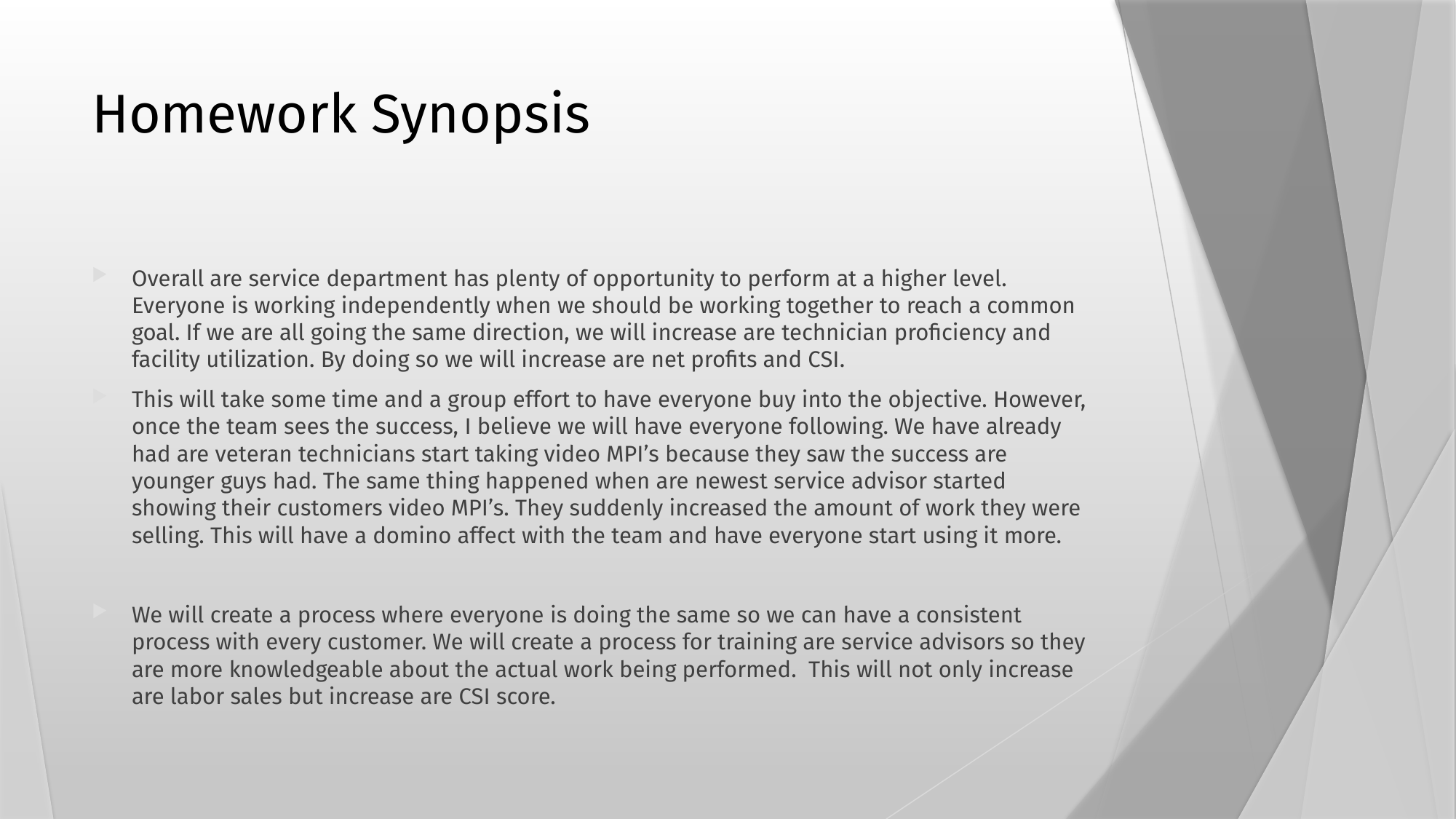

# Homework Synopsis
Overall are service department has plenty of opportunity to perform at a higher level. Everyone is working independently when we should be working together to reach a common goal. If we are all going the same direction, we will increase are technician proficiency and facility utilization. By doing so we will increase are net profits and CSI.
This will take some time and a group effort to have everyone buy into the objective. However, once the team sees the success, I believe we will have everyone following. We have already had are veteran technicians start taking video MPI’s because they saw the success are younger guys had. The same thing happened when are newest service advisor started showing their customers video MPI’s. They suddenly increased the amount of work they were selling. This will have a domino affect with the team and have everyone start using it more.

We will create a process where everyone is doing the same so we can have a consistent process with every customer. We will create a process for training are service advisors so they are more knowledgeable about the actual work being performed.  This will not only increase are labor sales but increase are CSI score.